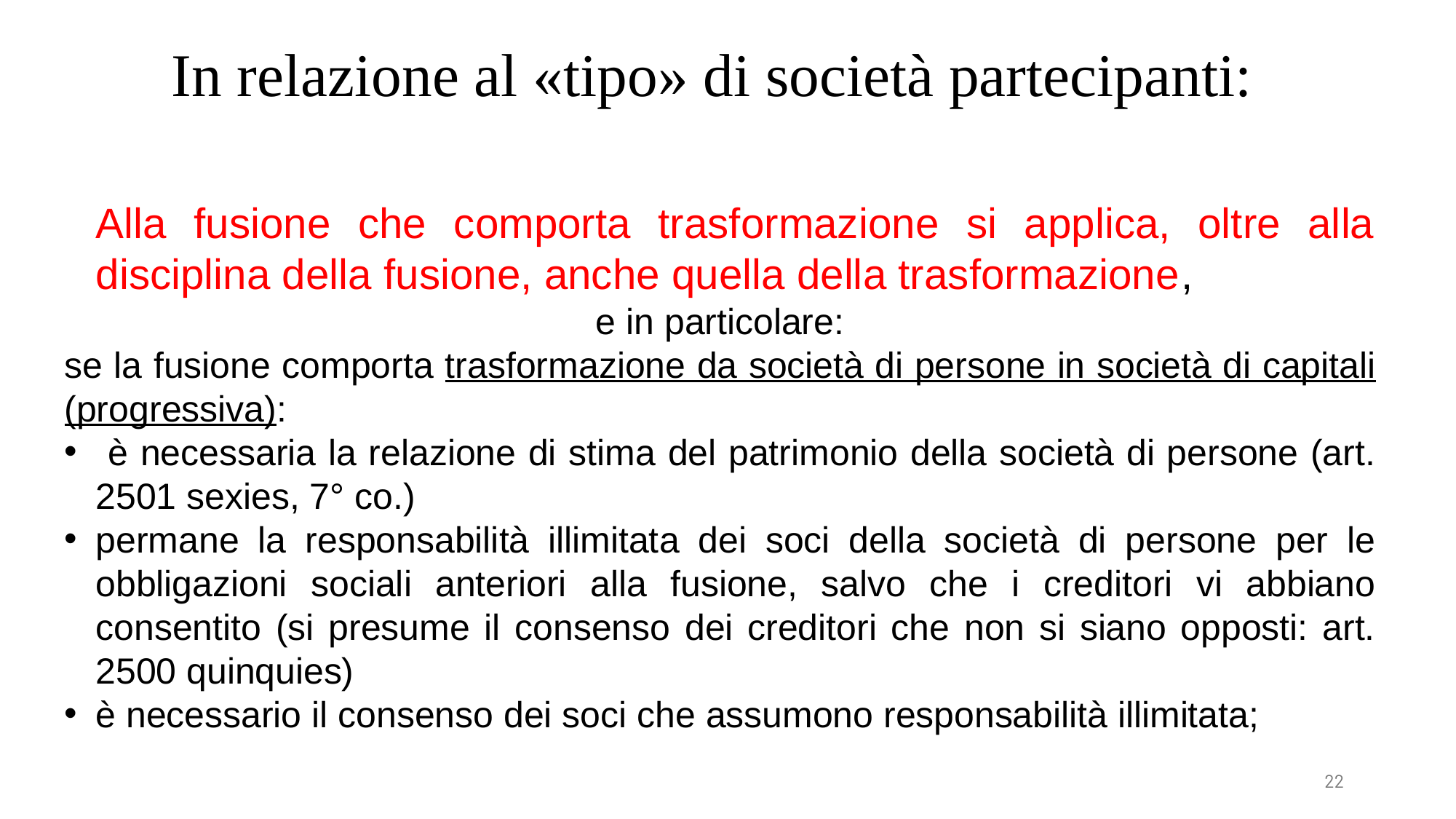

In relazione al «tipo» di società partecipanti:

	Alla fusione che comporta trasformazione si applica, oltre alla disciplina della fusione, anche quella della trasformazione,
e in particolare:
se la fusione comporta trasformazione da società di persone in società di capitali (progressiva):
 è necessaria la relazione di stima del patrimonio della società di persone (art. 2501 sexies, 7° co.)
permane la responsabilità illimitata dei soci della società di persone per le obbligazioni sociali anteriori alla fusione, salvo che i creditori vi abbiano consentito (si presume il consenso dei creditori che non si siano opposti: art. 2500 quinquies)
è necessario il consenso dei soci che assumono responsabilità illimitata;
22